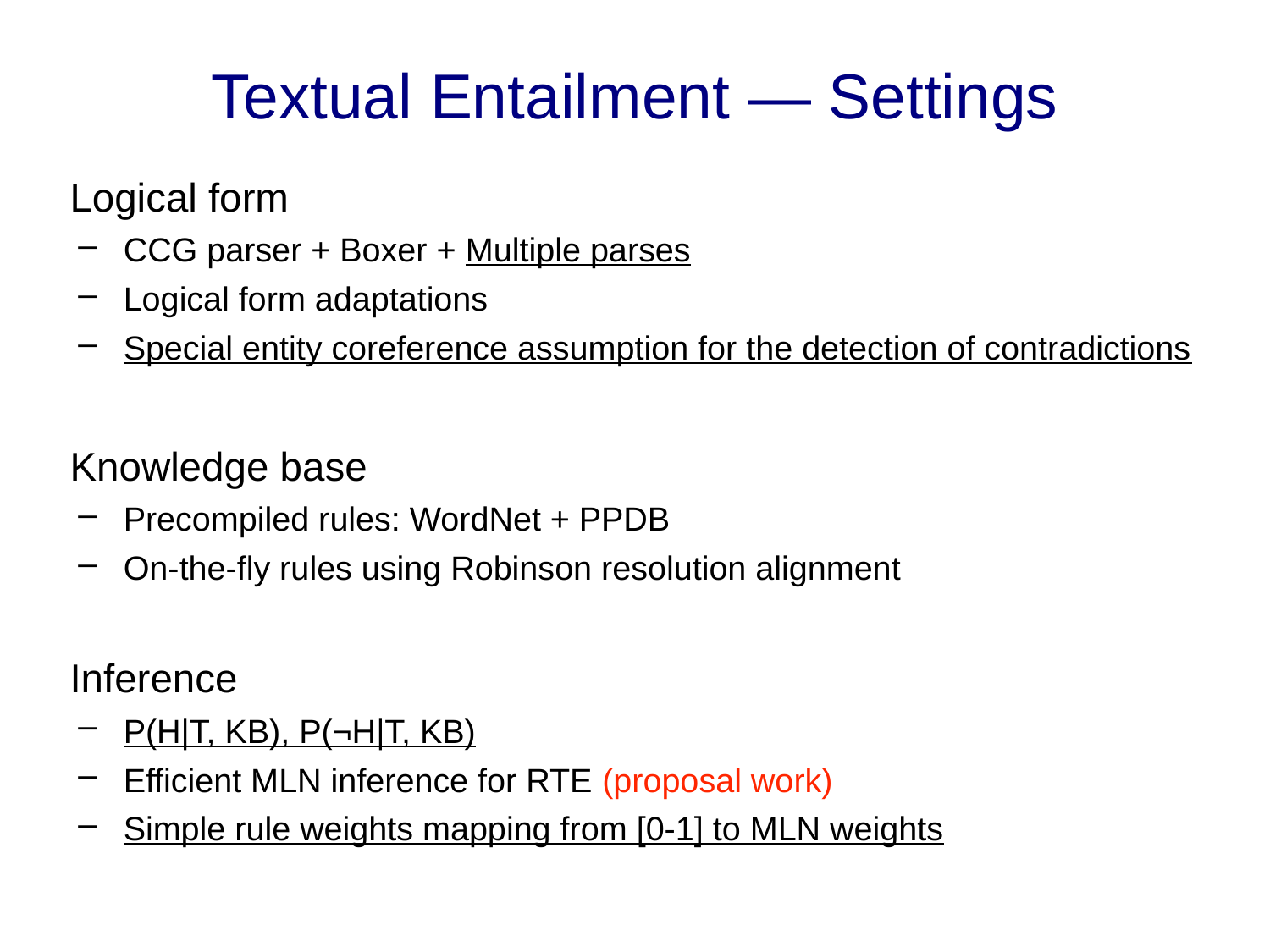

# Textual Entailment — Settings
Logical form
CCG parser + Boxer + Multiple parses
Logical form adaptations
Special entity coreference assumption for the detection of contradictions

Knowledge base
Precompiled rules: WordNet + PPDB
On-the-fly rules using Robinson resolution alignment

Inference
P(H|T, KB), P(¬H|T, KB)
Efficient MLN inference for RTE (proposal work)
Simple rule weights mapping from [0-1] to MLN weights
45